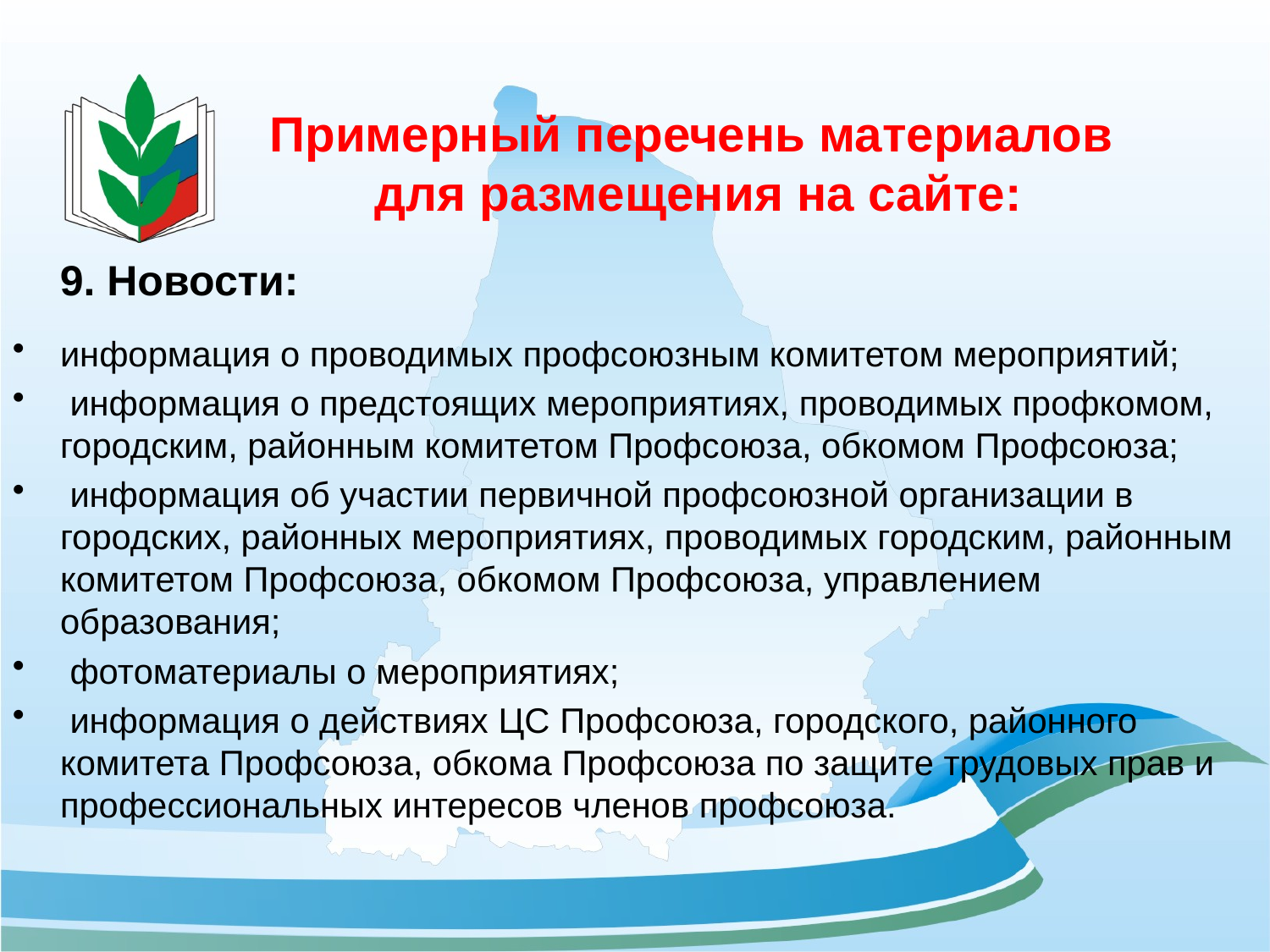

# Примерный перечень материалов для размещения на сайте:

    9. Новости:

информация о проводимых профсоюзным комитетом мероприятий;
 информация о предстоящих мероприятиях, проводимых профкомом, городским, районным комитетом Профсоюза, обкомом Профсоюза;
 информация об участии первичной профсоюзной организации в городских, районных мероприятиях, проводимых городским, районным комитетом Профсоюза, обкомом Профсоюза, управлением образования;
 фотоматериалы о мероприятиях;
 информация о действиях ЦС Профсоюза, городского, районного комитета Профсоюза, обкома Профсоюза по защите трудовых прав и профессиональных интересов членов профсоюза.